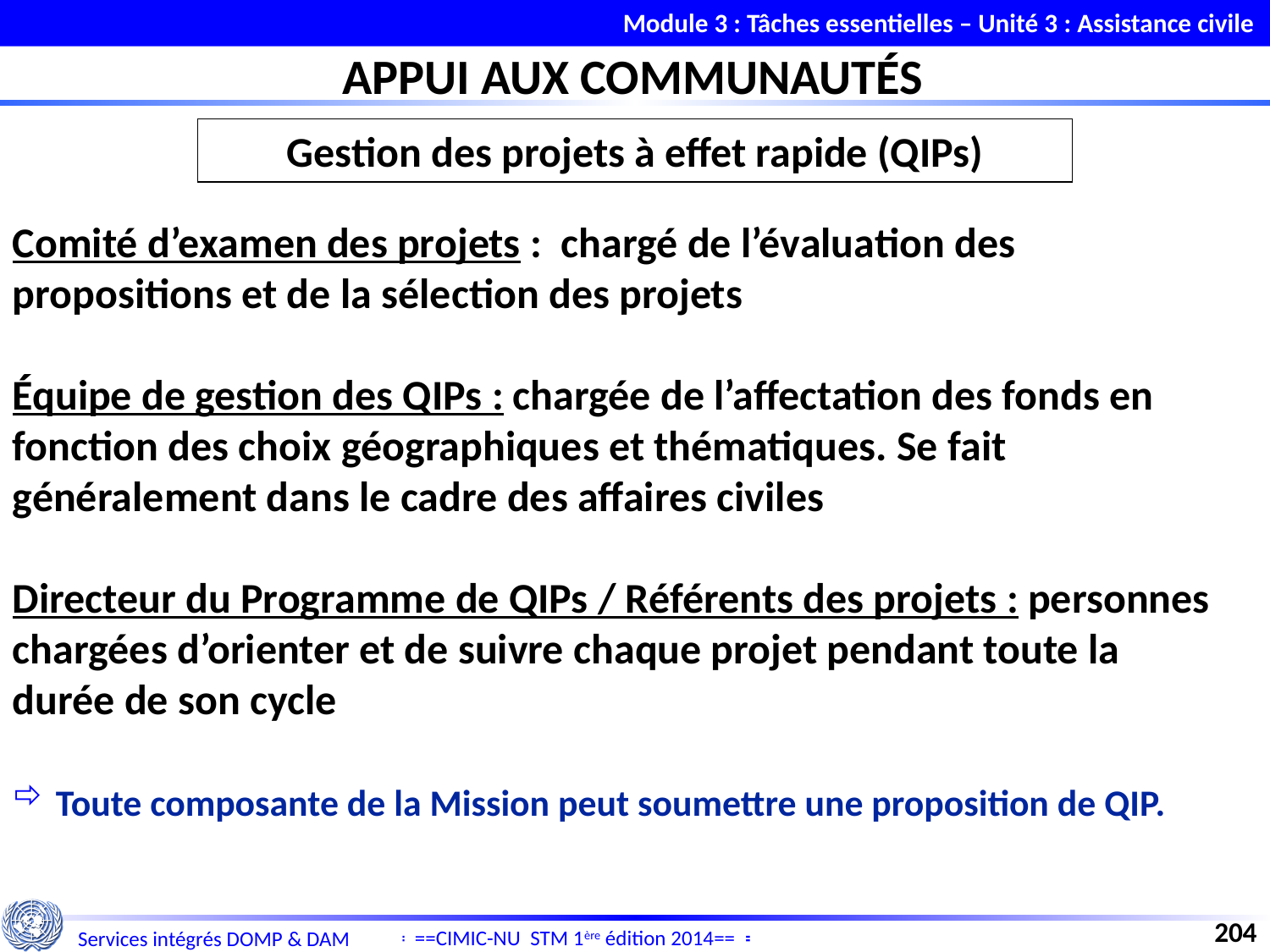

Module 3 : Tâches essentielles – Unité 3 : Assistance civile
APPUI AUX COMMUNAUTÉS
Gestion des projets à effet rapide (QIPs)
Comité d’examen des projets :  chargé de l’évaluation des propositions et de la sélection des projets

Équipe de gestion des QIPs : chargée de l’affectation des fonds en fonction des choix géographiques et thématiques. Se fait généralement dans le cadre des affaires civiles

Directeur du Programme de QIPs / Référents des projets : personnes chargées d’orienter et de suivre chaque projet pendant toute la durée de son cycle

 Toute composante de la Mission peut soumettre une proposition de QIP.
204
==CIMIC-NU  STM 1ère édition 2014==
Services intégrés DOMP & DAM